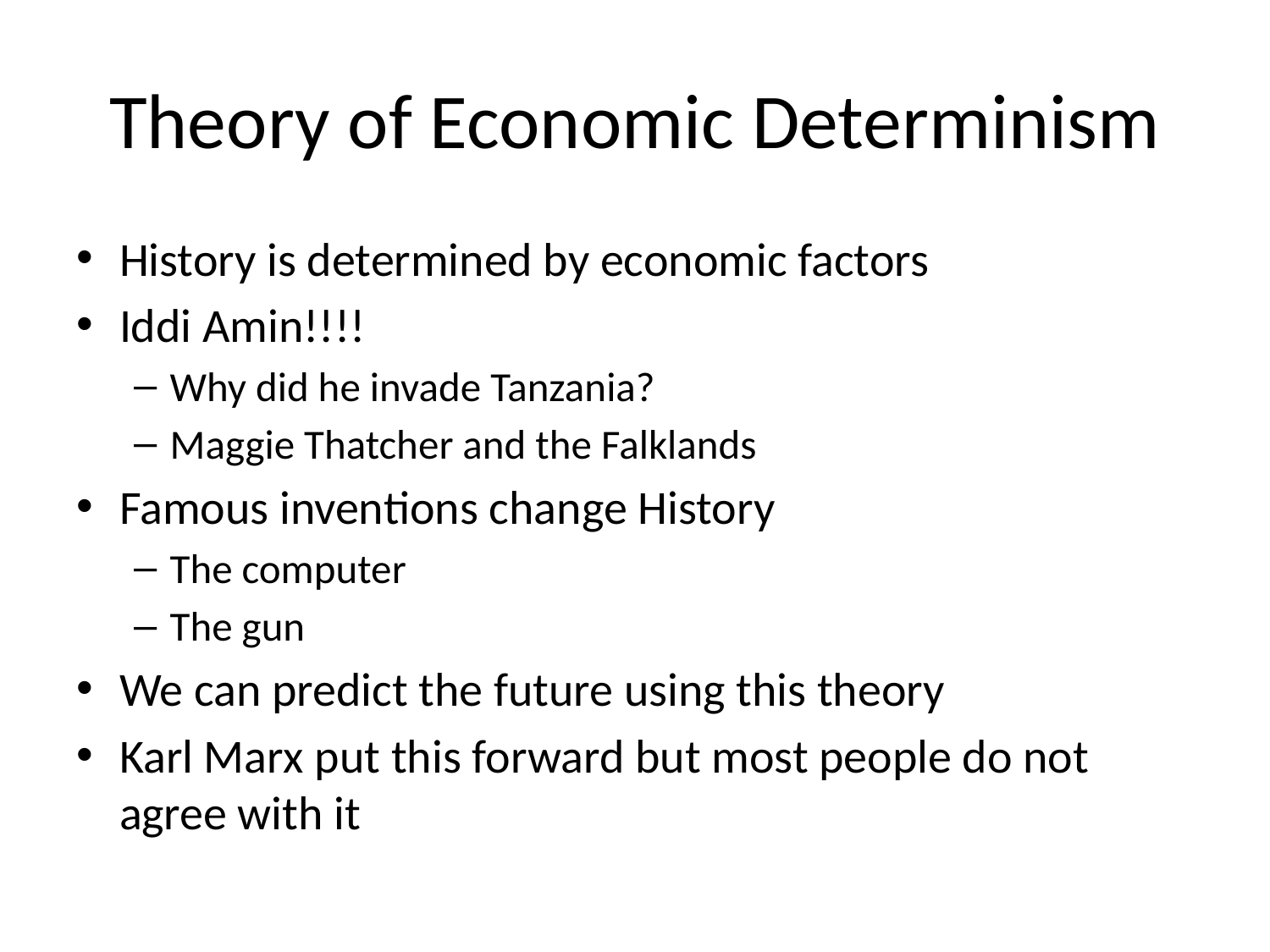

# Theory of Economic Determinism
History is determined by economic factors
Iddi Amin!!!!
Why did he invade Tanzania?
Maggie Thatcher and the Falklands
Famous inventions change History
The computer
The gun
We can predict the future using this theory
Karl Marx put this forward but most people do not agree with it